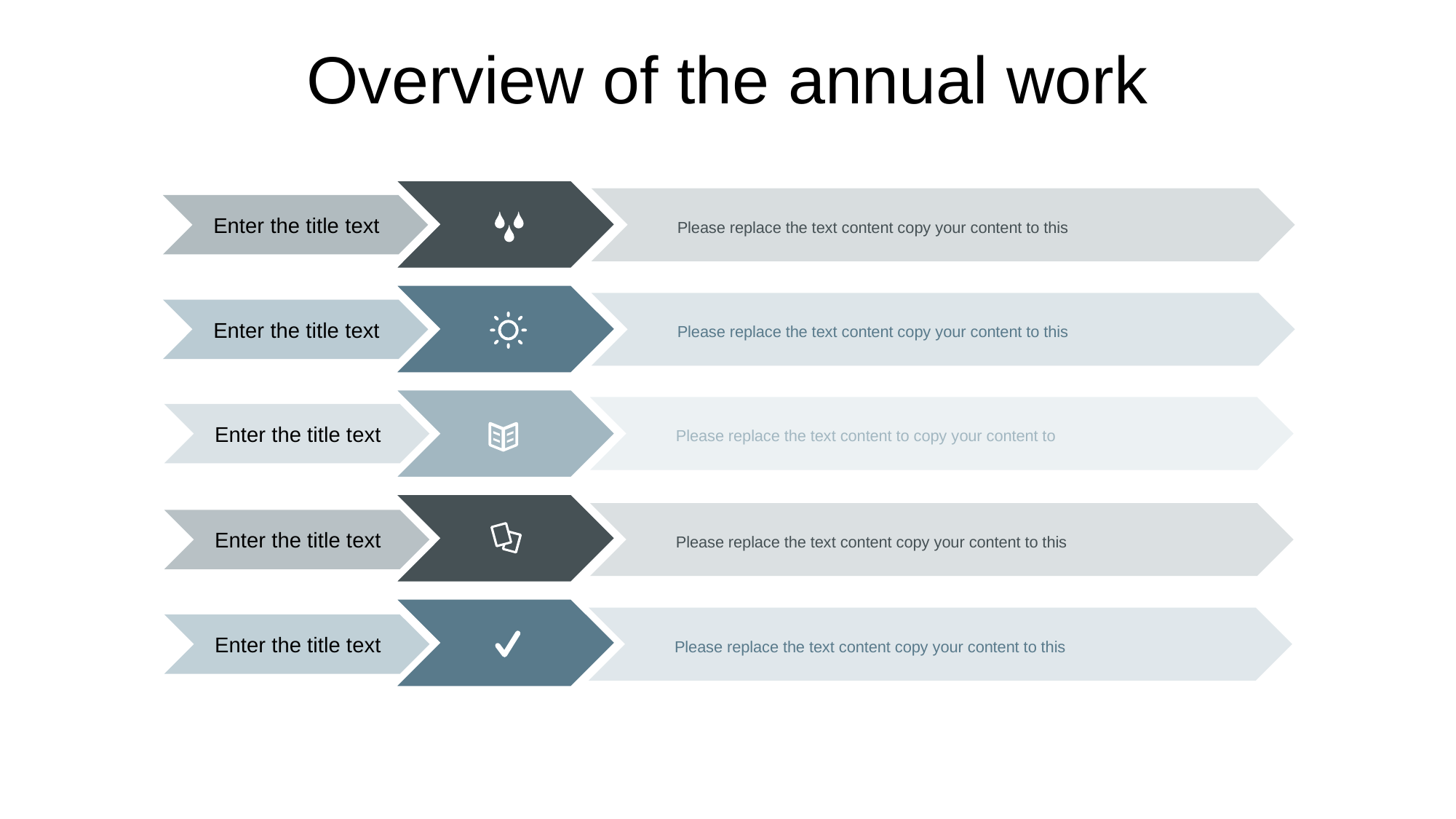

Overview of the annual work

Please replace the text content copy your content to this
Enter the title text

Please replace the text content copy your content to this
Enter the title text

Please replace the text content to copy your content to
Enter the title text

Please replace the text content copy your content to this
Enter the title text

Please replace the text content copy your content to this
Enter the title text